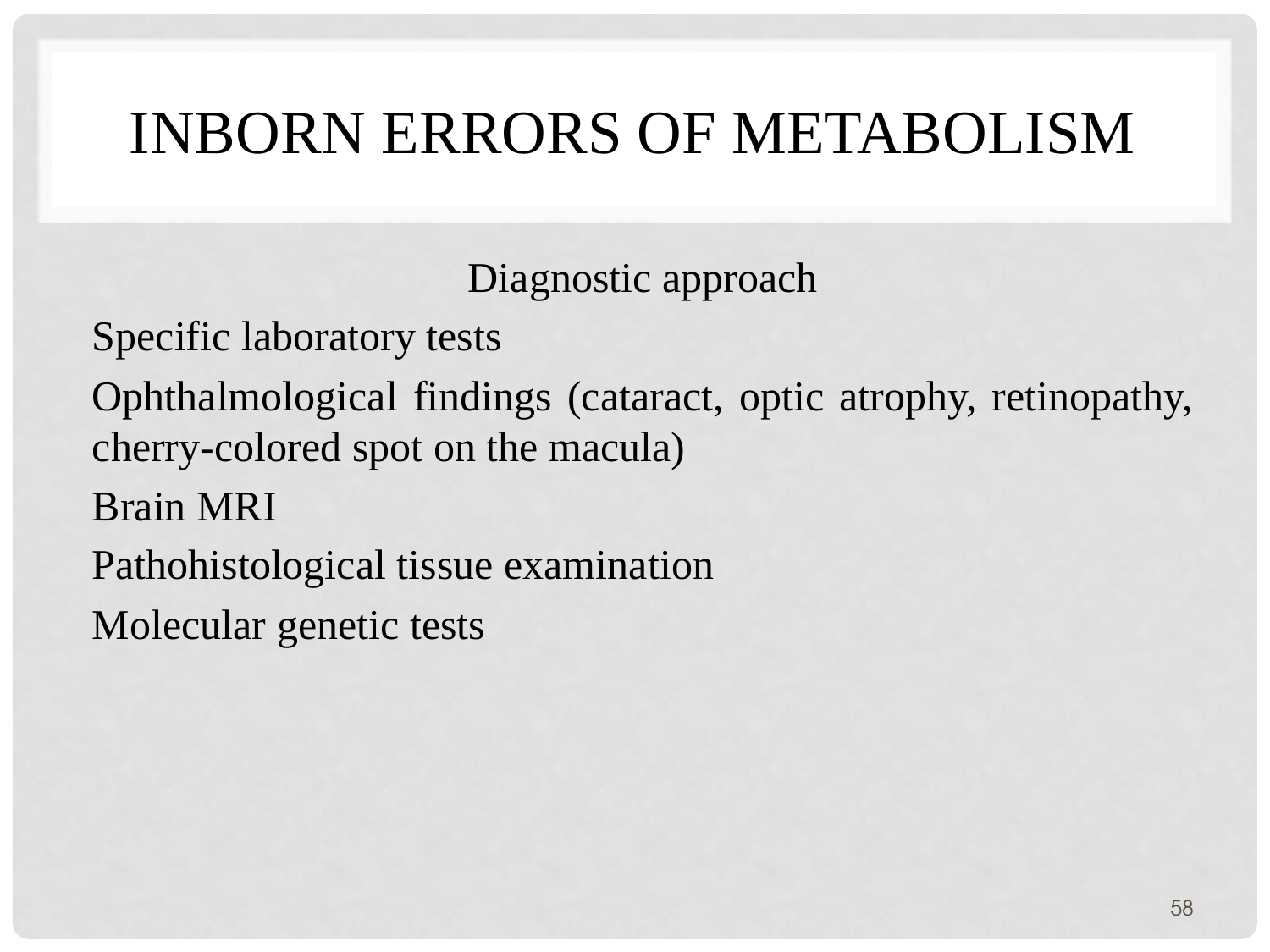

# Inborn errors of metabolism
Diagnostic approach
Specific laboratory tests
Ophthalmological findings (cataract, optic atrophy, retinopathy, cherry-colored spot on the macula)
Brain MRI
Pathohistological tissue examination
Molecular genetic tests
58